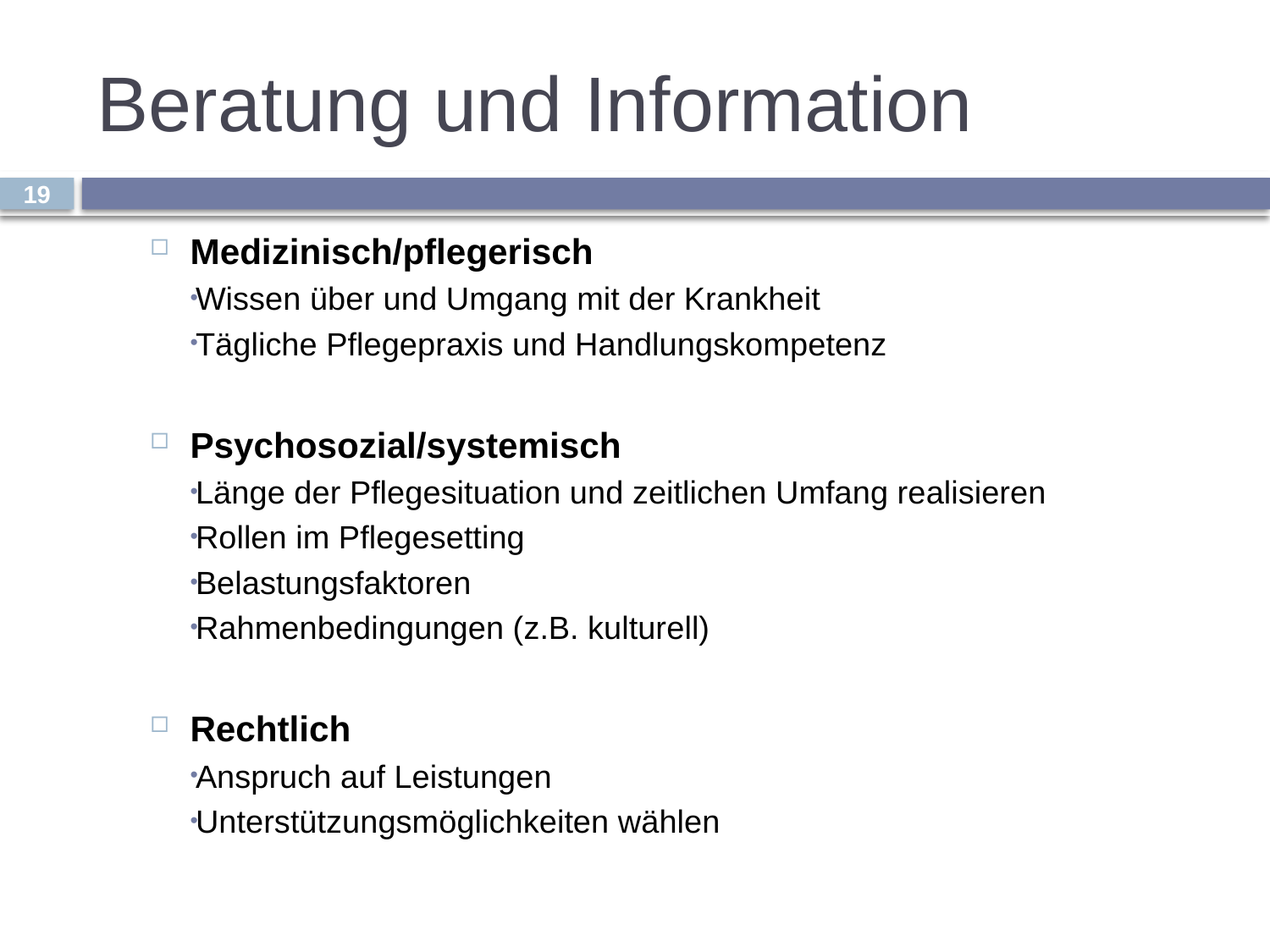

# Beratung und Information
19
Medizinisch/pflegerisch
Wissen über und Umgang mit der Krankheit
Tägliche Pflegepraxis und Handlungskompetenz

Psychosozial/systemisch
Länge der Pflegesituation und zeitlichen Umfang realisieren
Rollen im Pflegesetting
Belastungsfaktoren
Rahmenbedingungen (z.B. kulturell)

Rechtlich
Anspruch auf Leistungen
Unterstützungsmöglichkeiten wählen